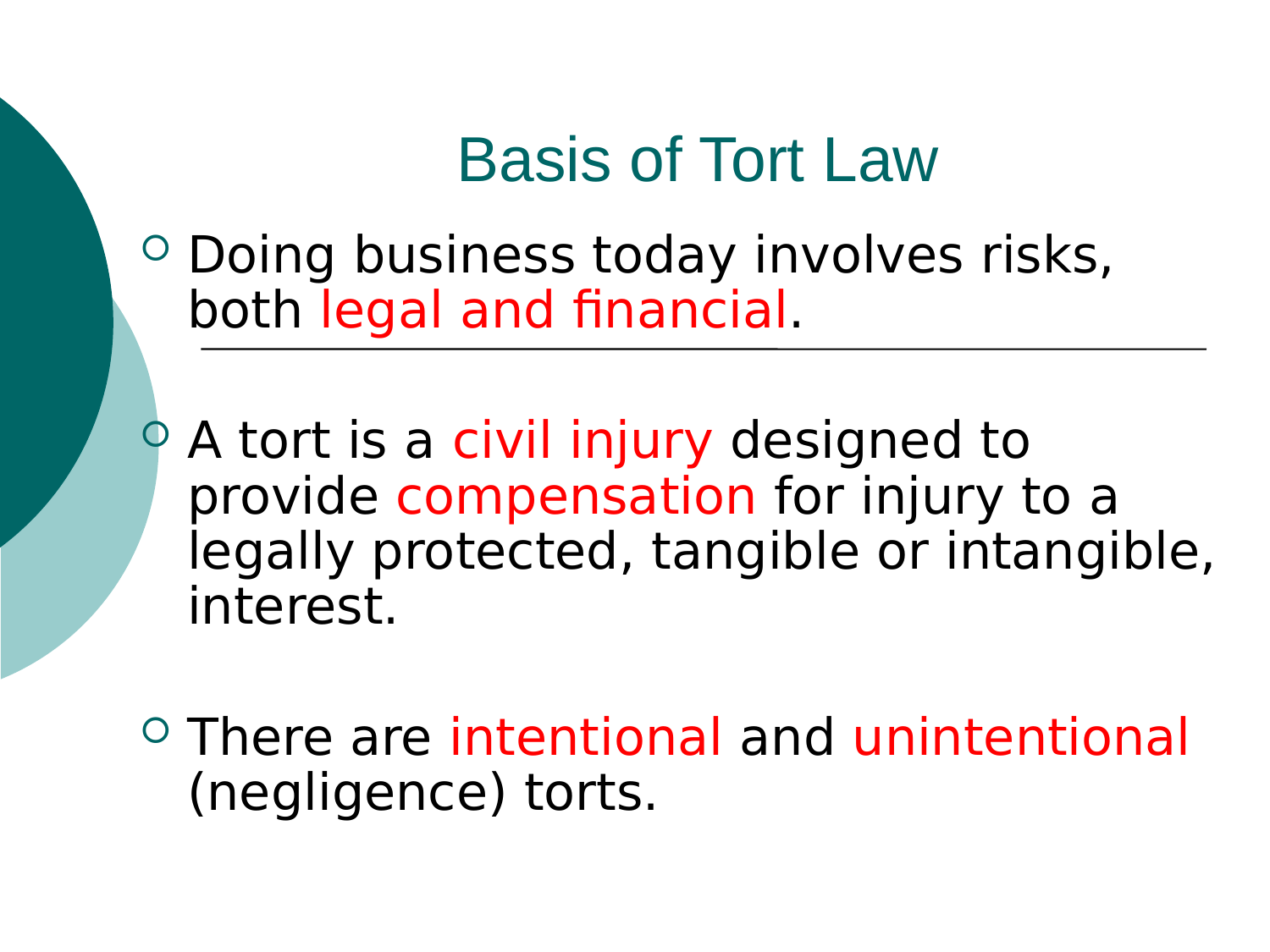

Basis of Tort Law
Doing business today involves risks, both legal and financial.

A tort is a civil injury designed to provide compensation for injury to a legally protected, tangible or intangible, interest.

There are intentional and unintentional (negligence) torts.